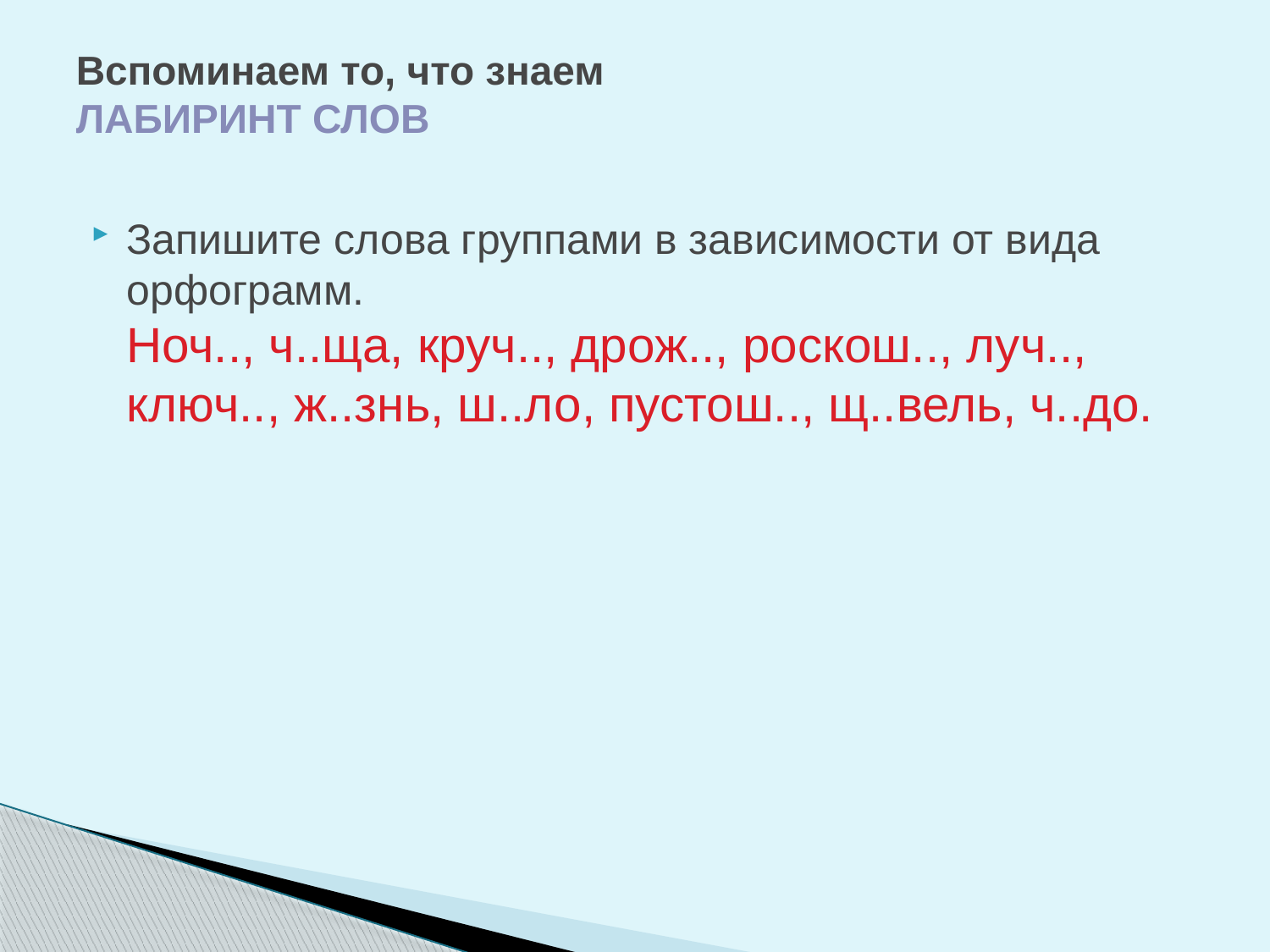

# Вспоминаем то, что знаем ЛАБИРИНТ СЛОВ
Запишите слова группами в зависимости от вида орфограмм.
Ноч.., ч..ща, круч.., дрож.., роскош.., луч.., ключ.., ж..знь, ш..ло, пустош.., щ..вель, ч..до.